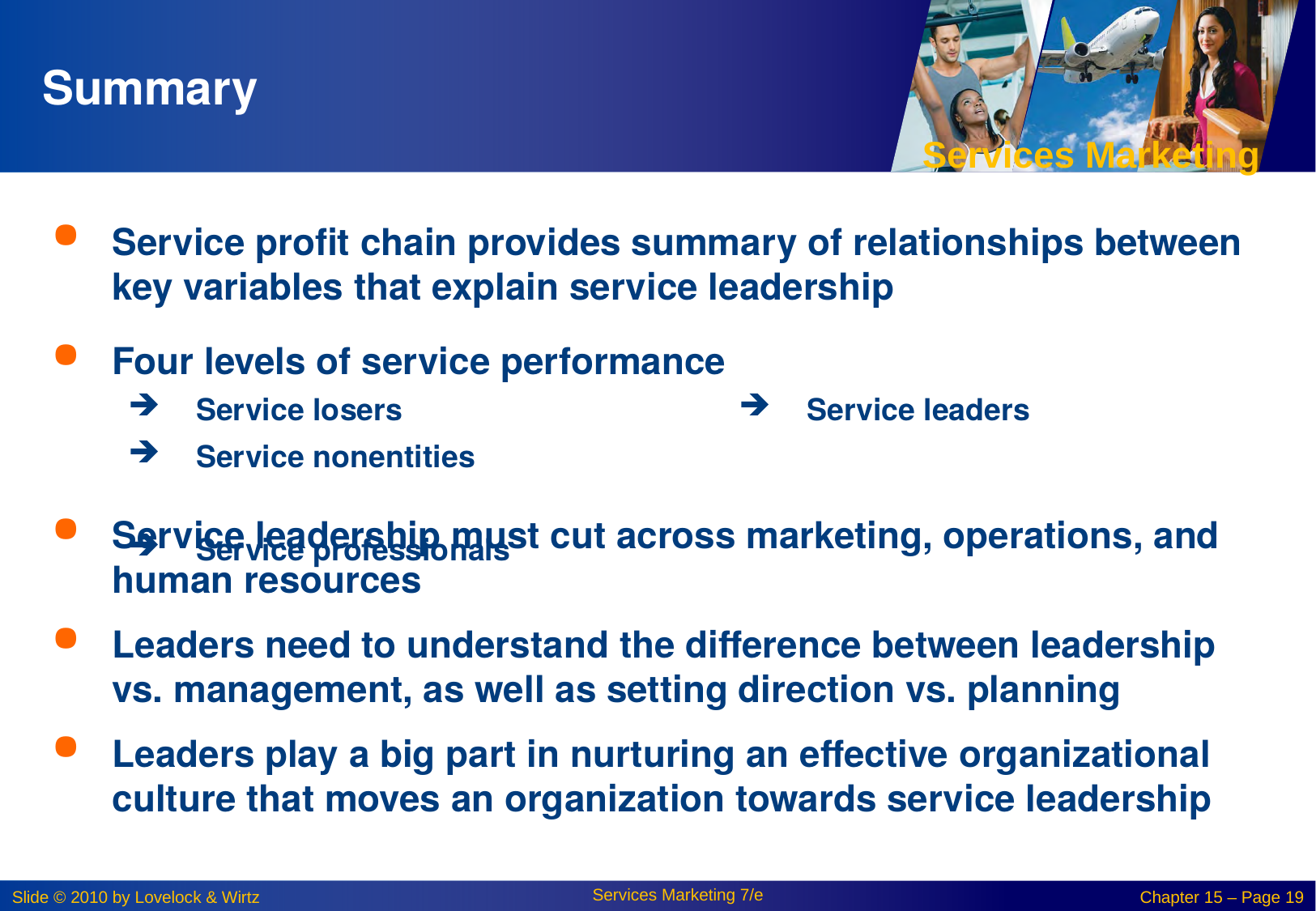

# Summary
Service profit chain provides summary of relationships between key variables that explain service leadership
Four levels of service performance
Service losers
Service nonentities

Service professionals
Service leaders

Service leadership must cut across marketing, operations, and human resources
Leaders need to understand the difference between leadership vs. management, as well as setting direction vs. planning
Leaders play a big part in nurturing an effective organizational culture that moves an organization towards service leadership